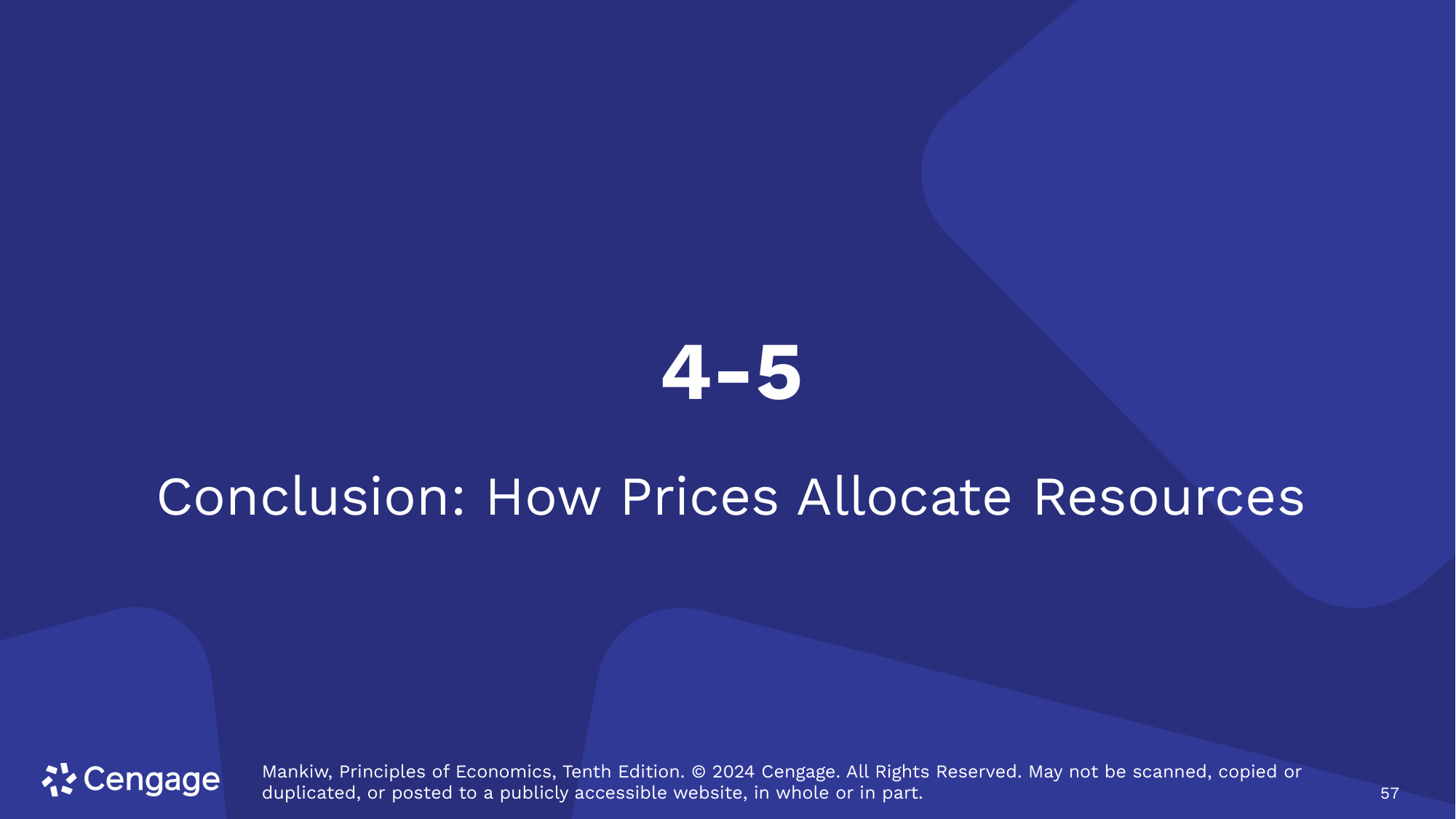

# 4-5
Conclusion: How Prices Allocate Resources